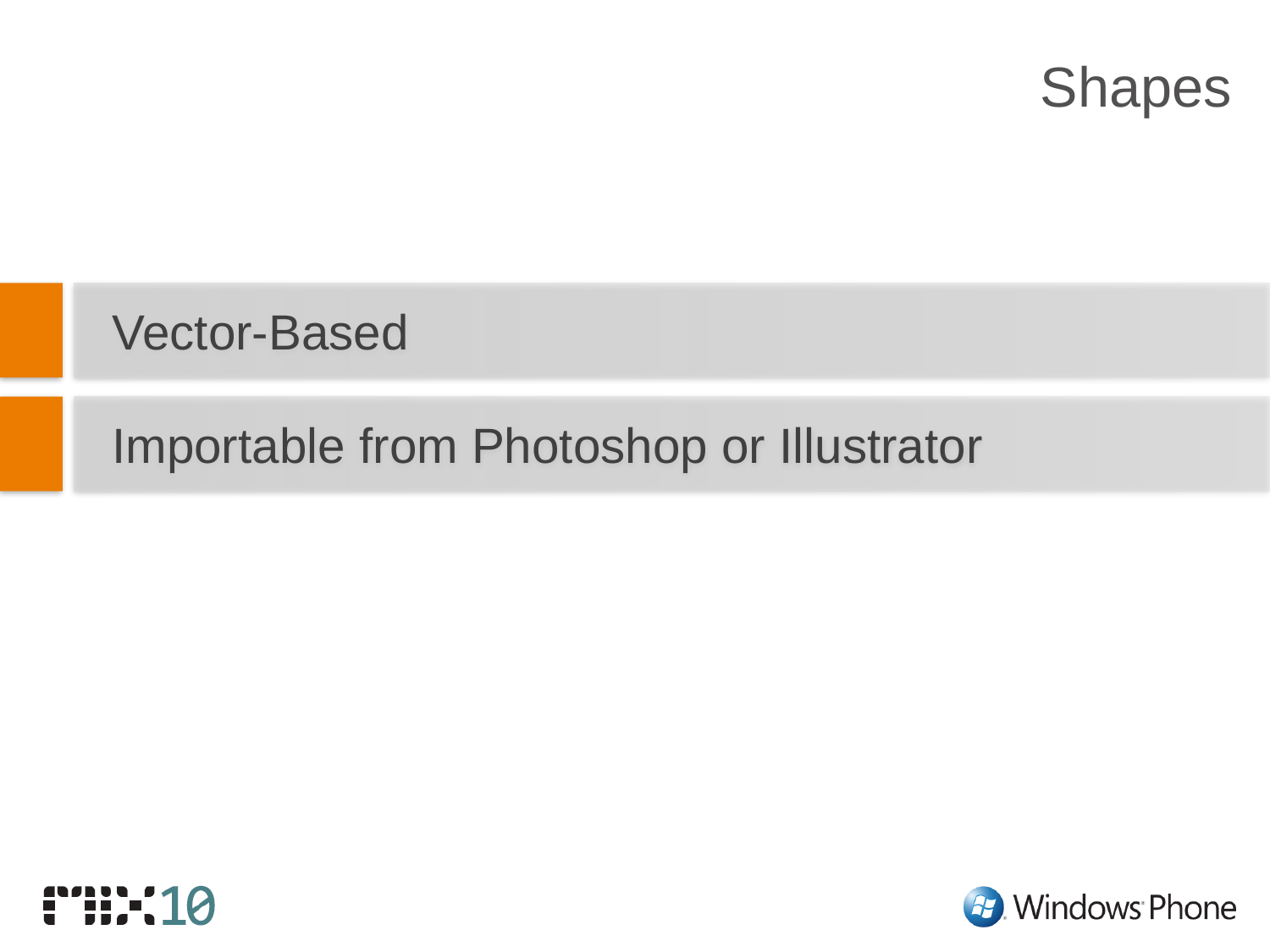

# Shapes

Vector-Based

Importable from Photoshop or Illustrator